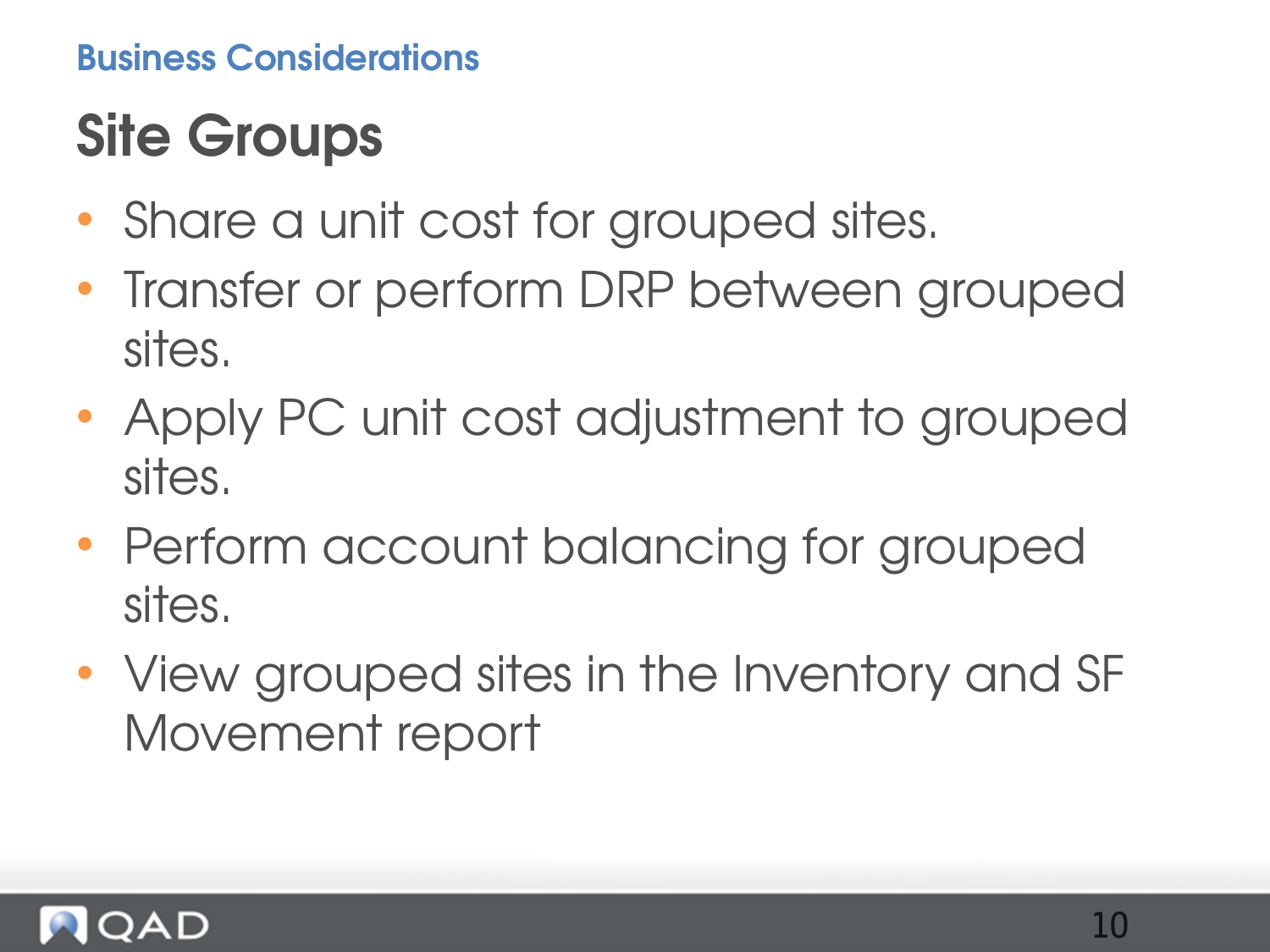

Business Considerations
# Site Groups
Share a unit cost for grouped sites.
Transfer or perform DRP between grouped sites.
Apply PC unit cost adjustment to grouped sites.
Perform account balancing for grouped sites.
View grouped sites in the Inventory and SF Movement report
10